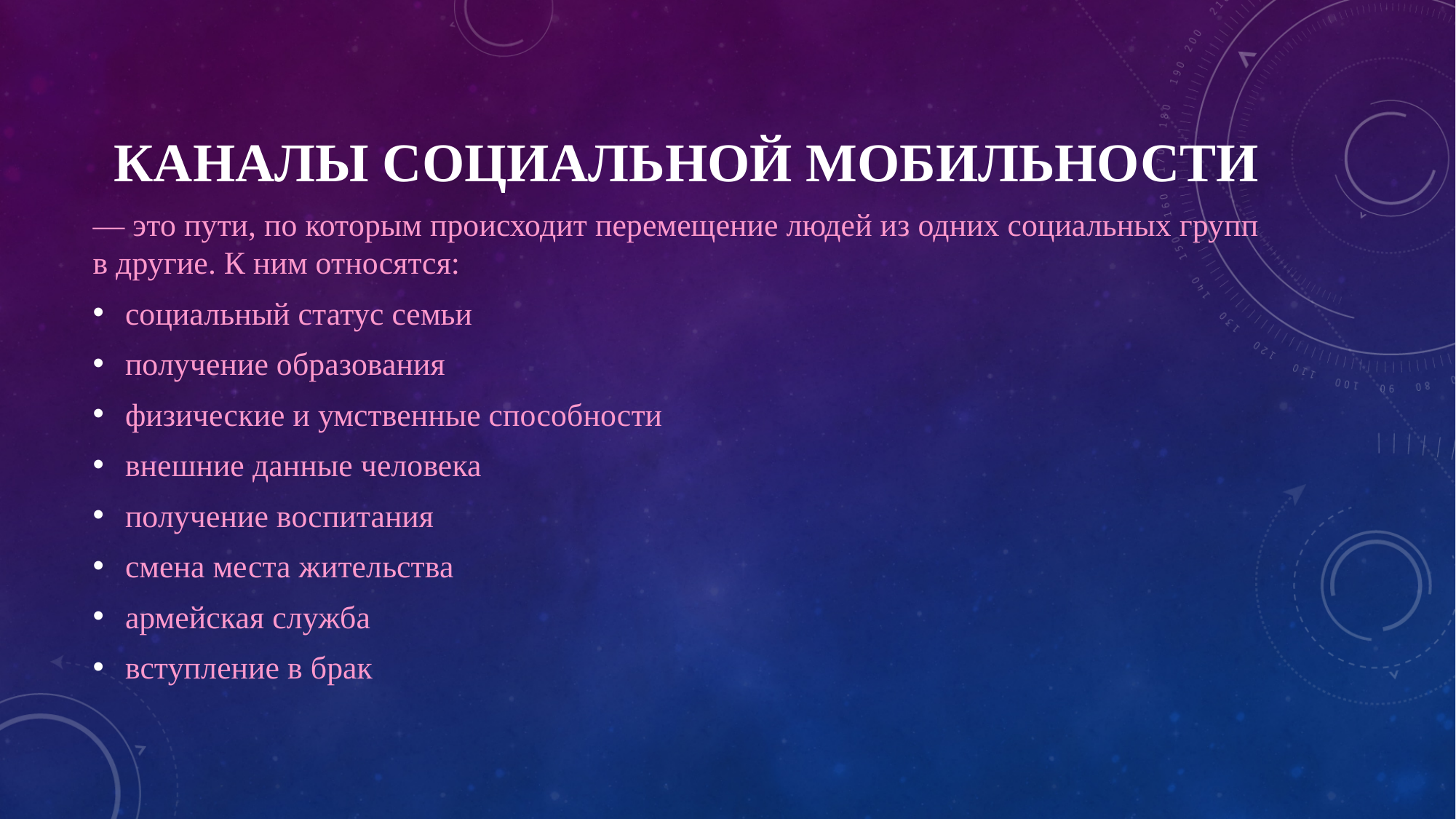

# Каналы социальной мобильности
— это пути, по которым происходит перемещение людей из одних социальных групп в другие. К ним относятся:
социальный статус семьи
получение образования
физические и умственные способности
внешние данные человека
получение воспитания
смена места жительства
армейская служба
вступление в брак